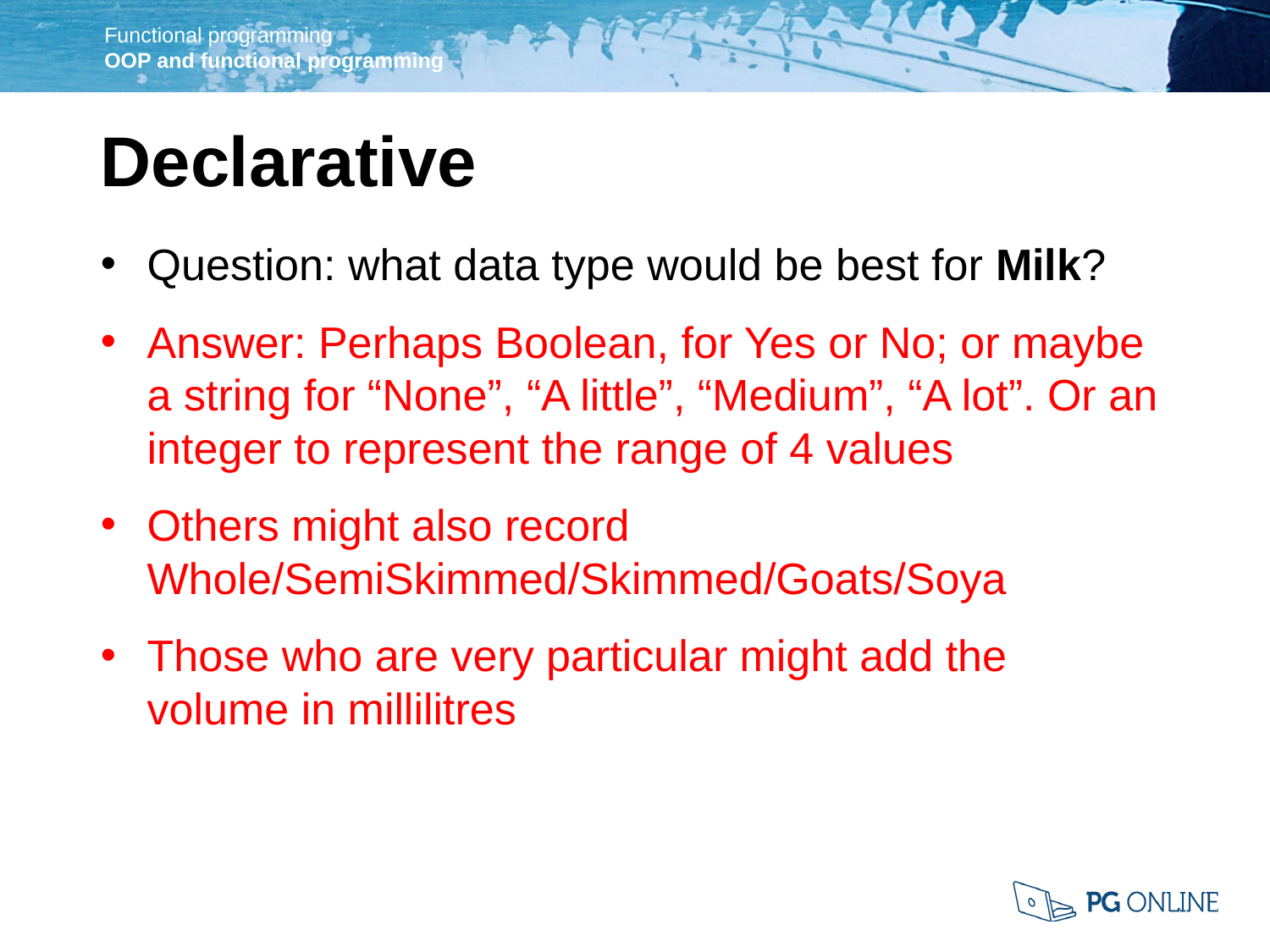

Declarative
Question: what data type would be best for Milk?
Answer: Perhaps Boolean, for Yes or No; or maybe a string for “None”, “A little”, “Medium”, “A lot”. Or an integer to represent the range of 4 values
Others might also record Whole/SemiSkimmed/Skimmed/Goats/Soya
Those who are very particular might add the
volume in millilitres